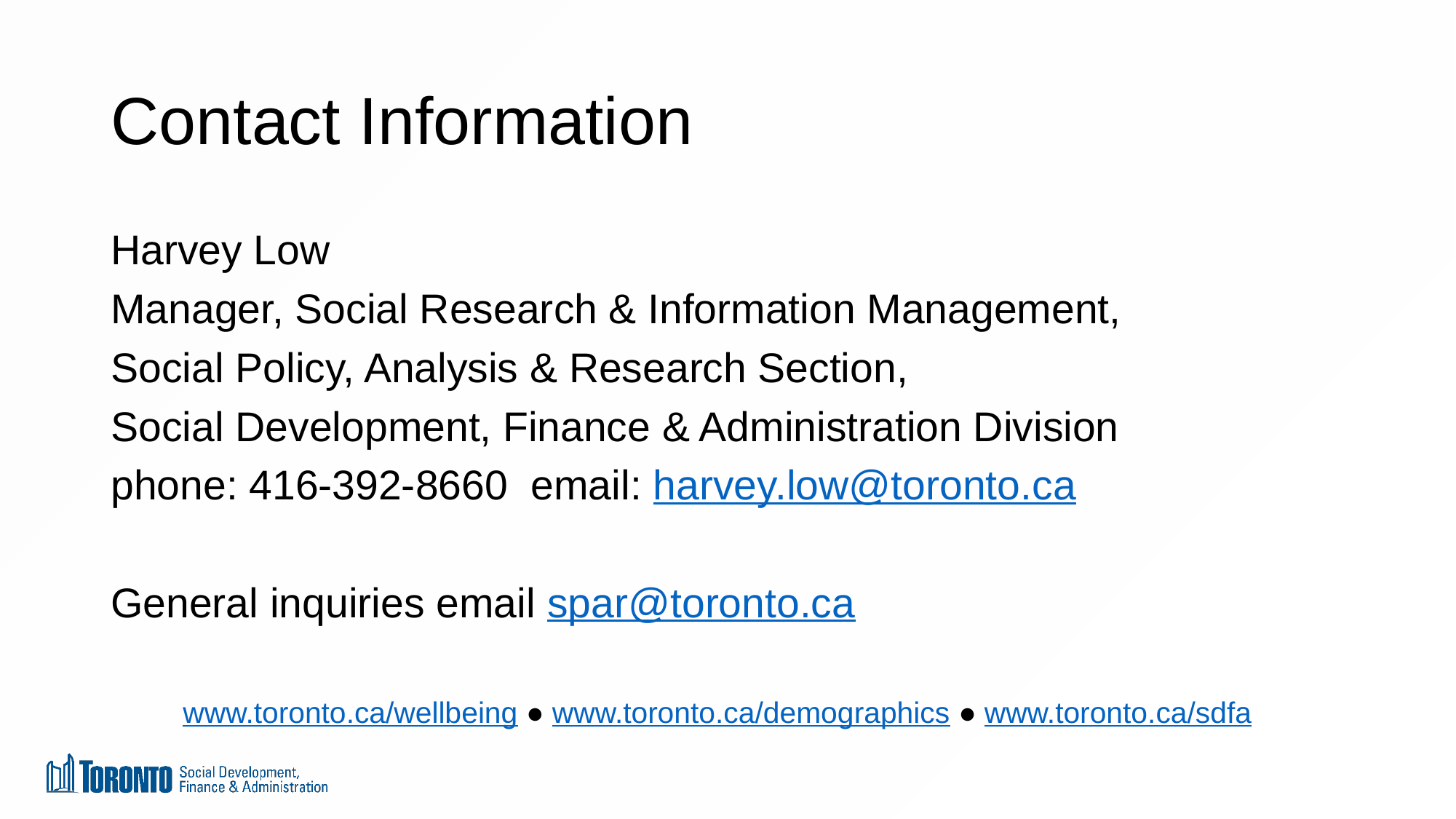

# Contact Information
Harvey Low
Manager, Social Research & Information Management,
Social Policy, Analysis & Research Section,
Social Development, Finance & Administration Division
phone: 416-392-8660  email: harvey.low@toronto.ca

General inquiries email spar@toronto.ca

www.toronto.ca/wellbeing ● www.toronto.ca/demographics ● www.toronto.ca/sdfa